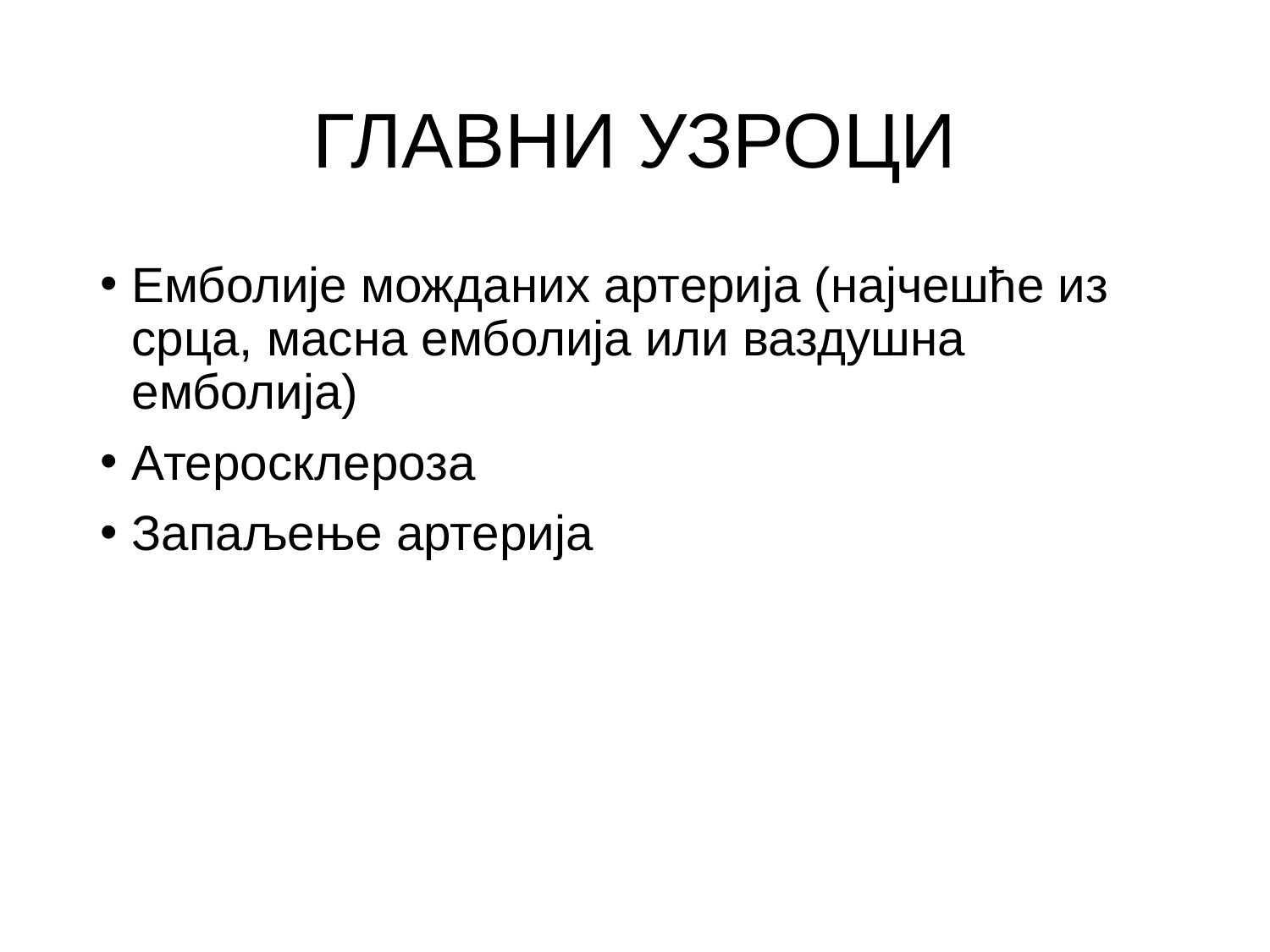

# ГЛАВНИ УЗРОЦИ
Емболије можданих артерија (најчешће из срца, масна емболија или ваздушна емболија)
Атеросклероза
Запаљење артерија